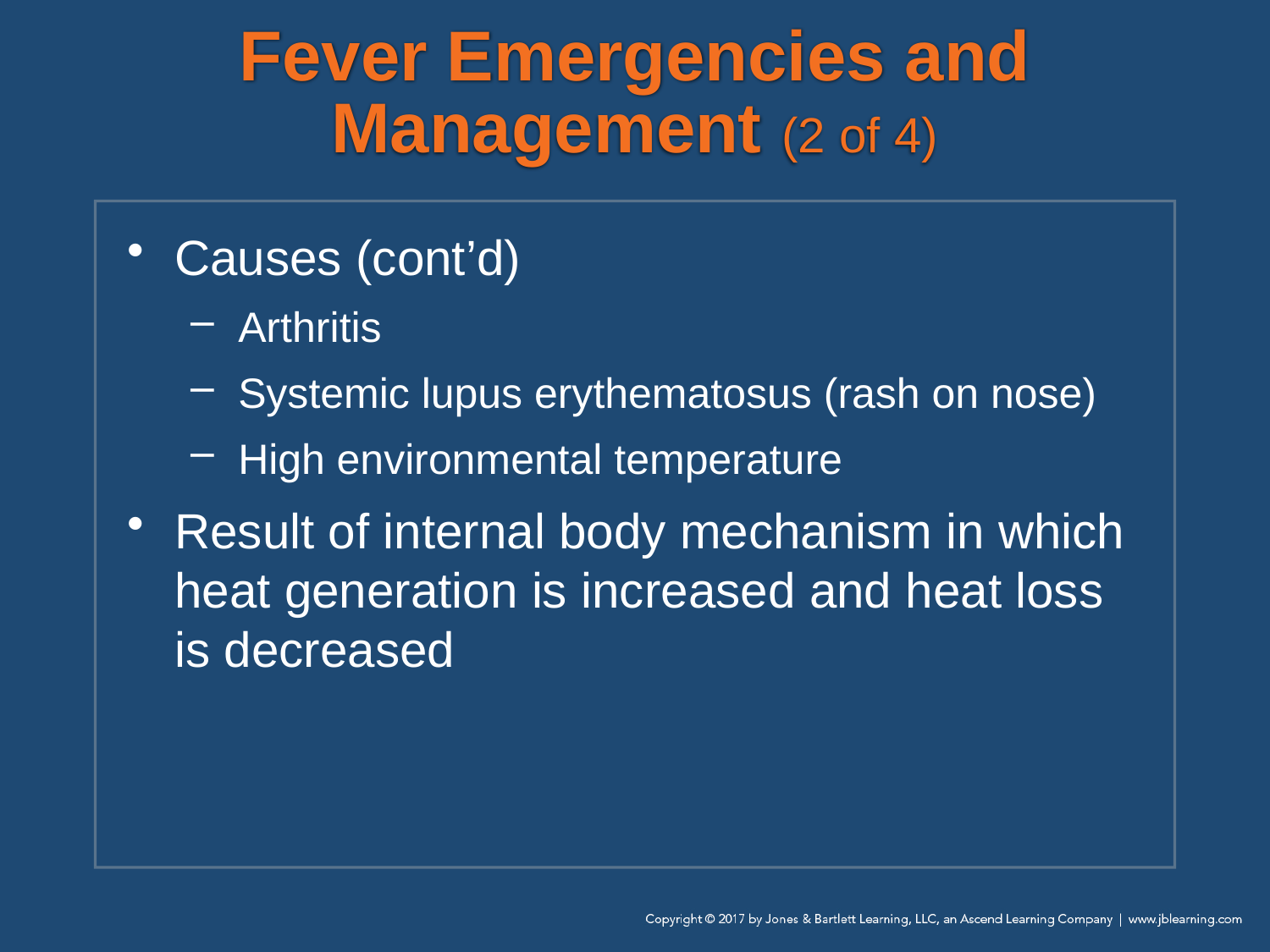

# Fever Emergencies and Management (2 of 4)
Causes (cont’d)
Arthritis
Systemic lupus erythematosus (rash on nose)
High environmental temperature
Result of internal body mechanism in which heat generation is increased and heat loss is decreased